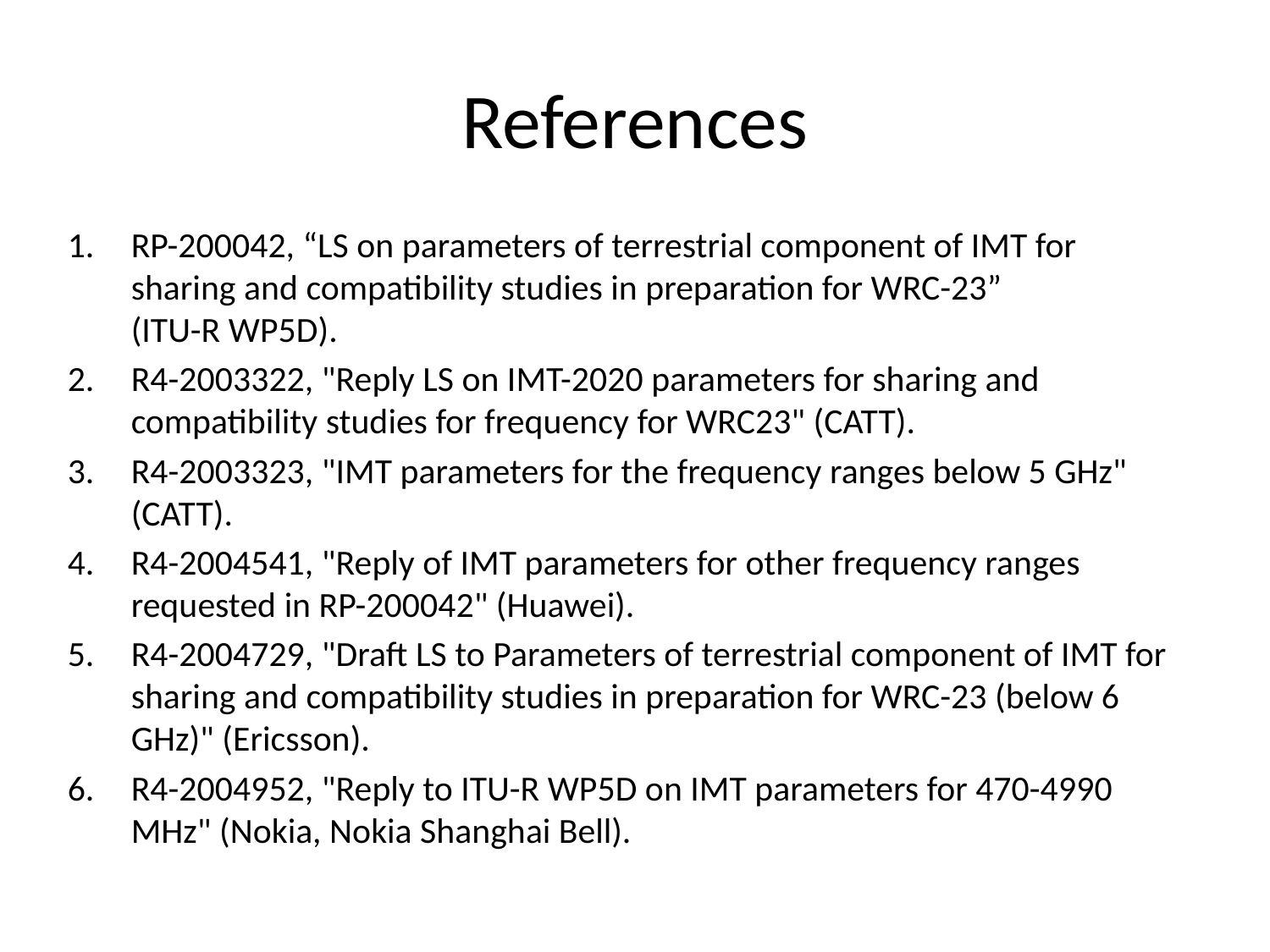

# References

RP-200042, “LS on parameters of terrestrial component of IMT for sharing and compatibility studies in preparation for WRC-23”
(ITU-R WP5D).
R4-2003322, "Reply LS on IMT-2020 parameters for sharing and compatibility studies for frequency for WRC23" (CATT).
R4-2003323, "IMT parameters for the frequency ranges below 5 GHz" (CATT).
R4-2004541, "Reply of IMT parameters for other frequency ranges requested in RP-200042" (Huawei).
R4-2004729, "Draft LS to Parameters of terrestrial component of IMT for sharing and compatibility studies in preparation for WRC-23 (below 6 GHz)" (Ericsson).
R4-2004952, "Reply to ITU-R WP5D on IMT parameters for 470-4990 MHz" (Nokia, Nokia Shanghai Bell).